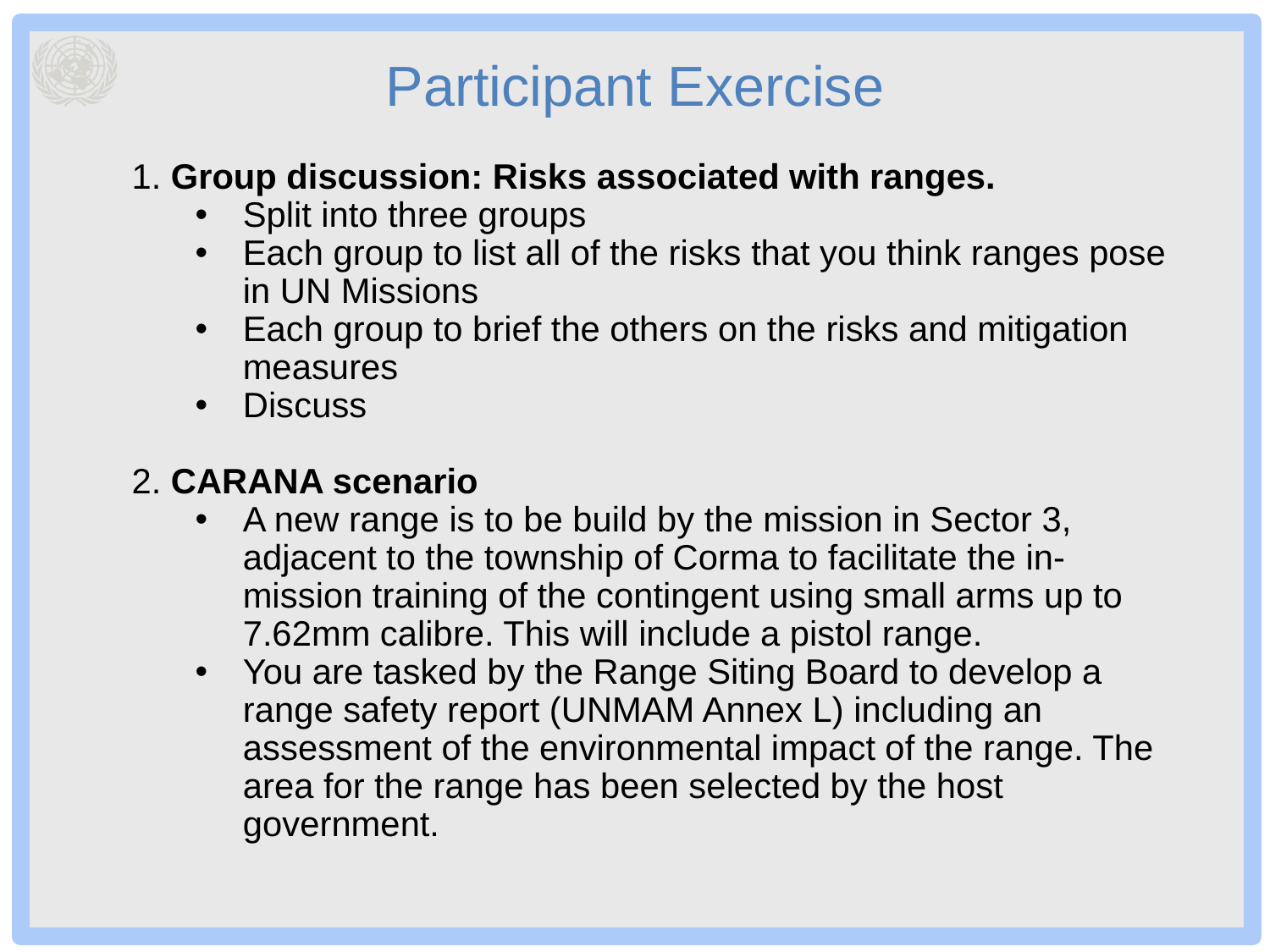

# Participant Exercise
1. Group discussion: Risks associated with ranges.
Split into three groups
Each group to list all of the risks that you think ranges pose in UN Missions
Each group to brief the others on the risks and mitigation measures
Discuss

2. CARANA scenario
A new range is to be build by the mission in Sector 3, adjacent to the township of Corma to facilitate the in-mission training of the contingent using small arms up to 7.62mm calibre. This will include a pistol range.
You are tasked by the Range Siting Board to develop a range safety report (UNMAM Annex L) including an assessment of the environmental impact of the range. The area for the range has been selected by the host government.